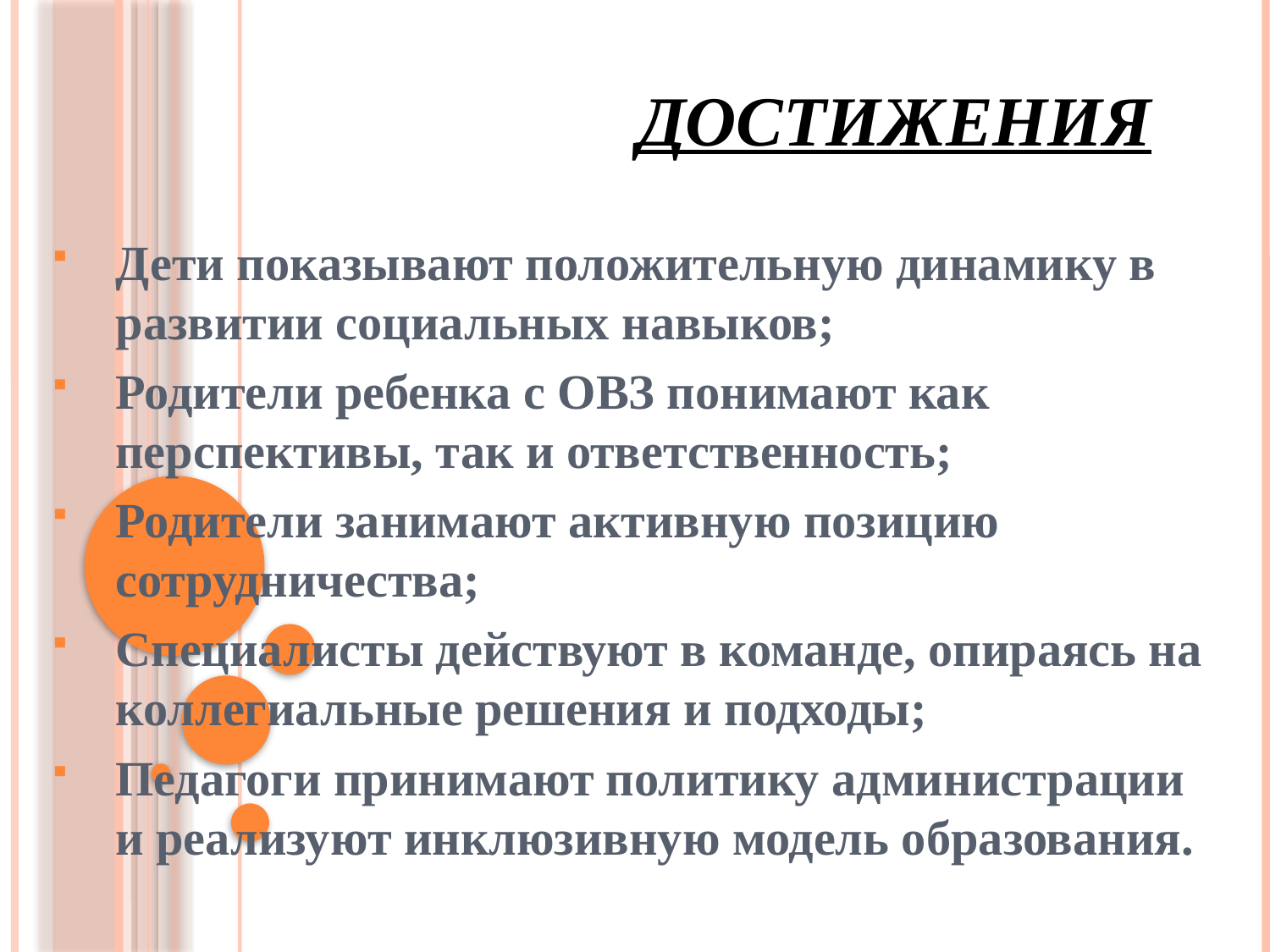

# Достижения
Дети показывают положительную динамику в развитии социальных навыков;
Родители ребенка с ОВЗ понимают как перспективы, так и ответственность;
Родители занимают активную позицию сотрудничества;
Специалисты действуют в команде, опираясь на коллегиальные решения и подходы;
Педагоги принимают политику администрации и реализуют инклюзивную модель образования.